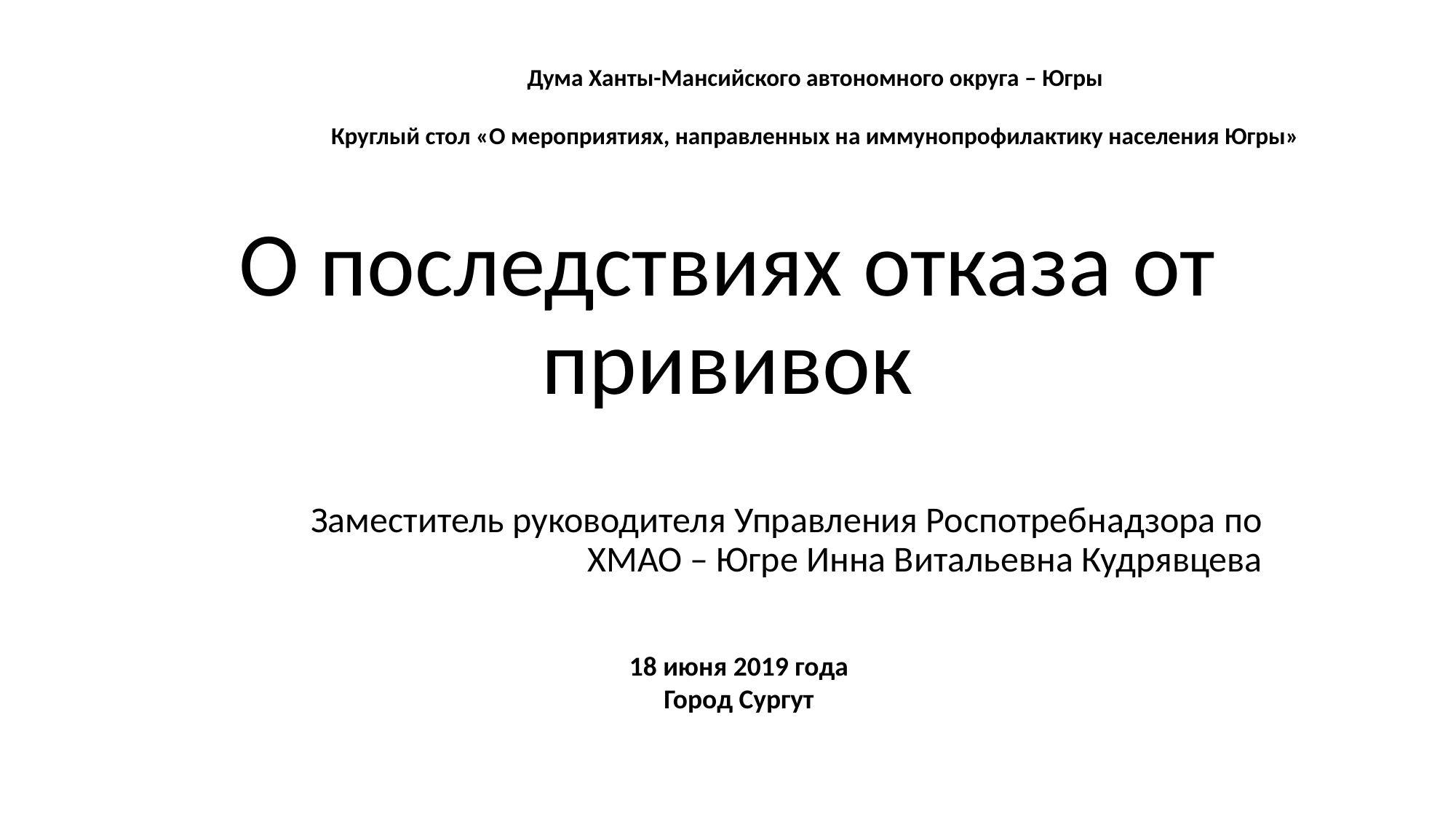

Дума Ханты-Мансийского автономного округа – Югры

Круглый стол «О мероприятиях, направленных на иммунопрофилактику населения Югры»
# О последствиях отказа от прививок
Заместитель руководителя Управления Роспотребнадзора по ХМАО – Югре Инна Витальевна Кудрявцева
18 июня 2019 года
Город Сургут